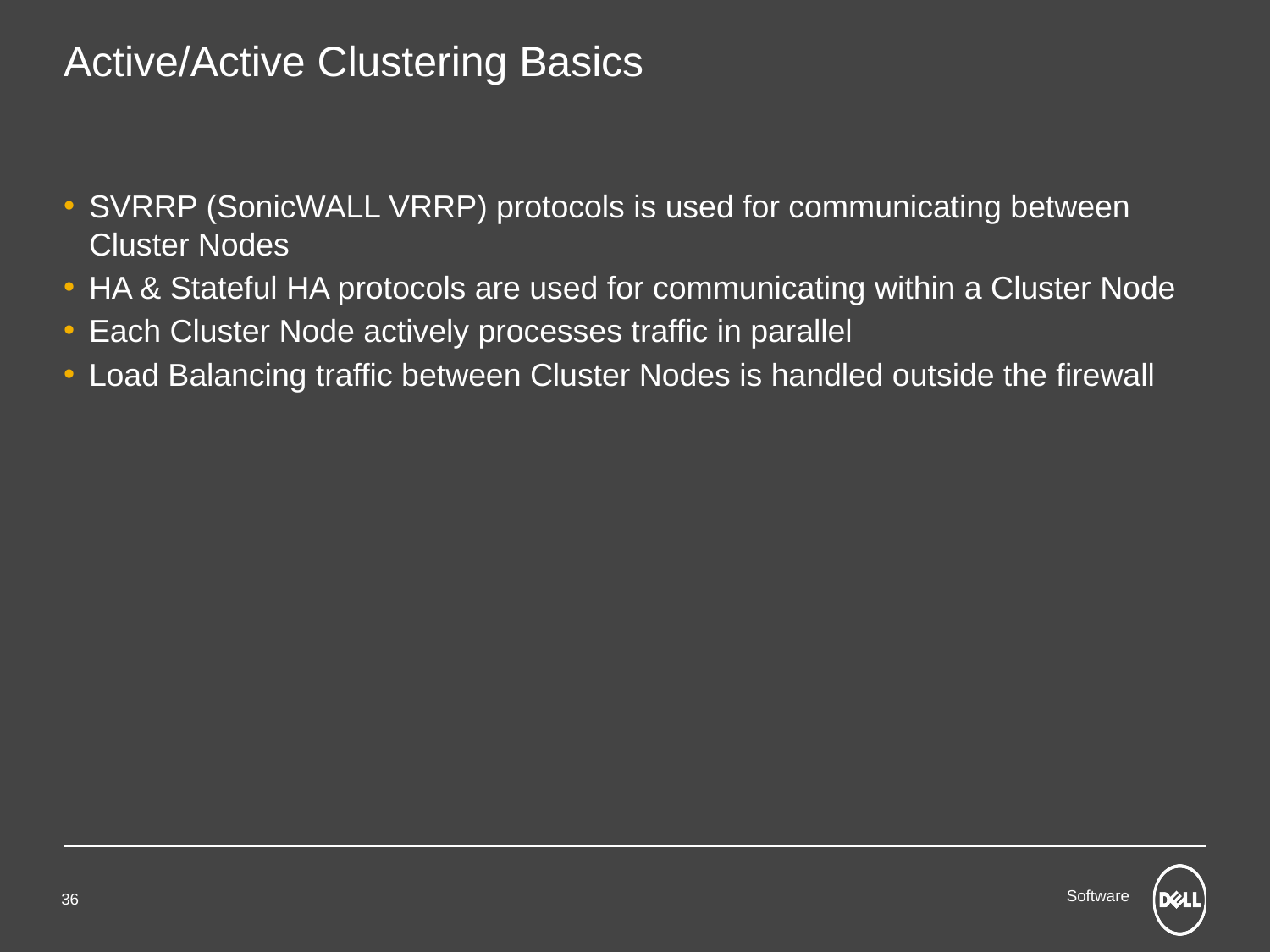

# Active/Active Clustering Basics
SVRRP (SonicWALL VRRP) protocols is used for communicating between Cluster Nodes
HA & Stateful HA protocols are used for communicating within a Cluster Node
Each Cluster Node actively processes traffic in parallel
Load Balancing traffic between Cluster Nodes is handled outside the firewall